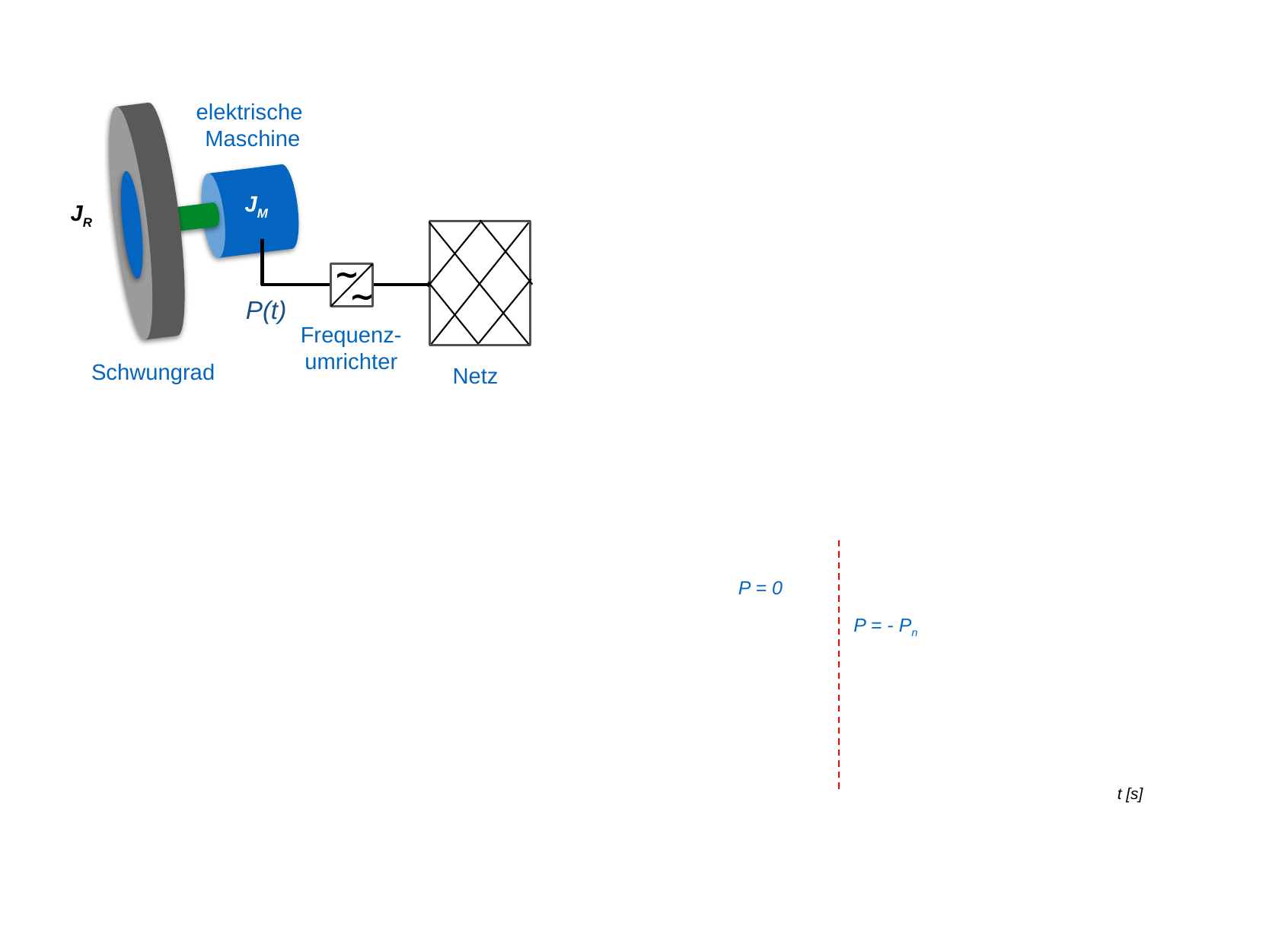

elektrische
Maschine

JM

JR

∼

∼
P(t)
Frequenz-umrichter
Schwungrad
Netz
P = 0
P = - Pn
t [s]